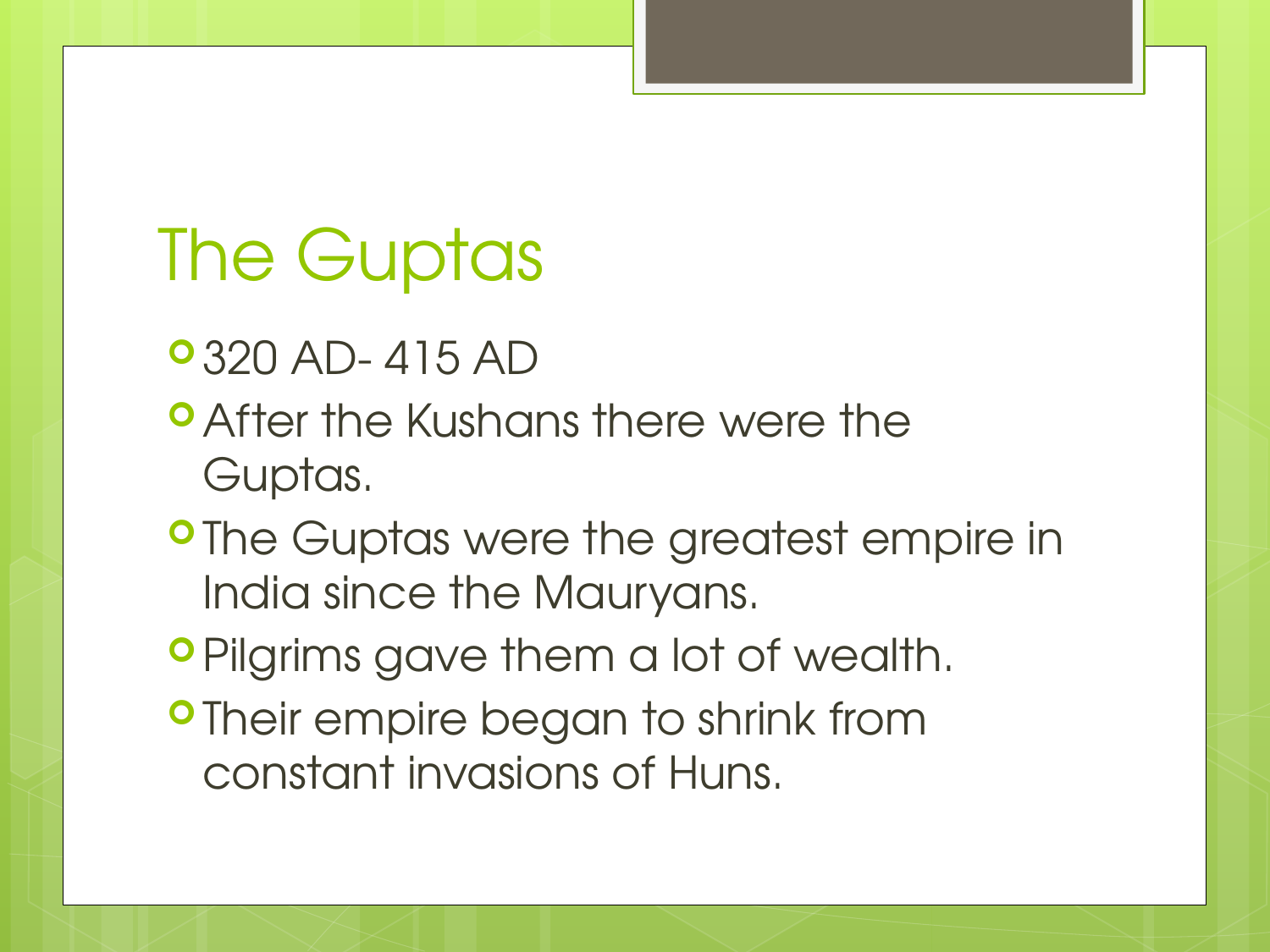

# The Guptas
320 AD- 415 AD
After the Kushans there were the Guptas.
The Guptas were the greatest empire in India since the Mauryans.
Pilgrims gave them a lot of wealth.
Their empire began to shrink from constant invasions of Huns.